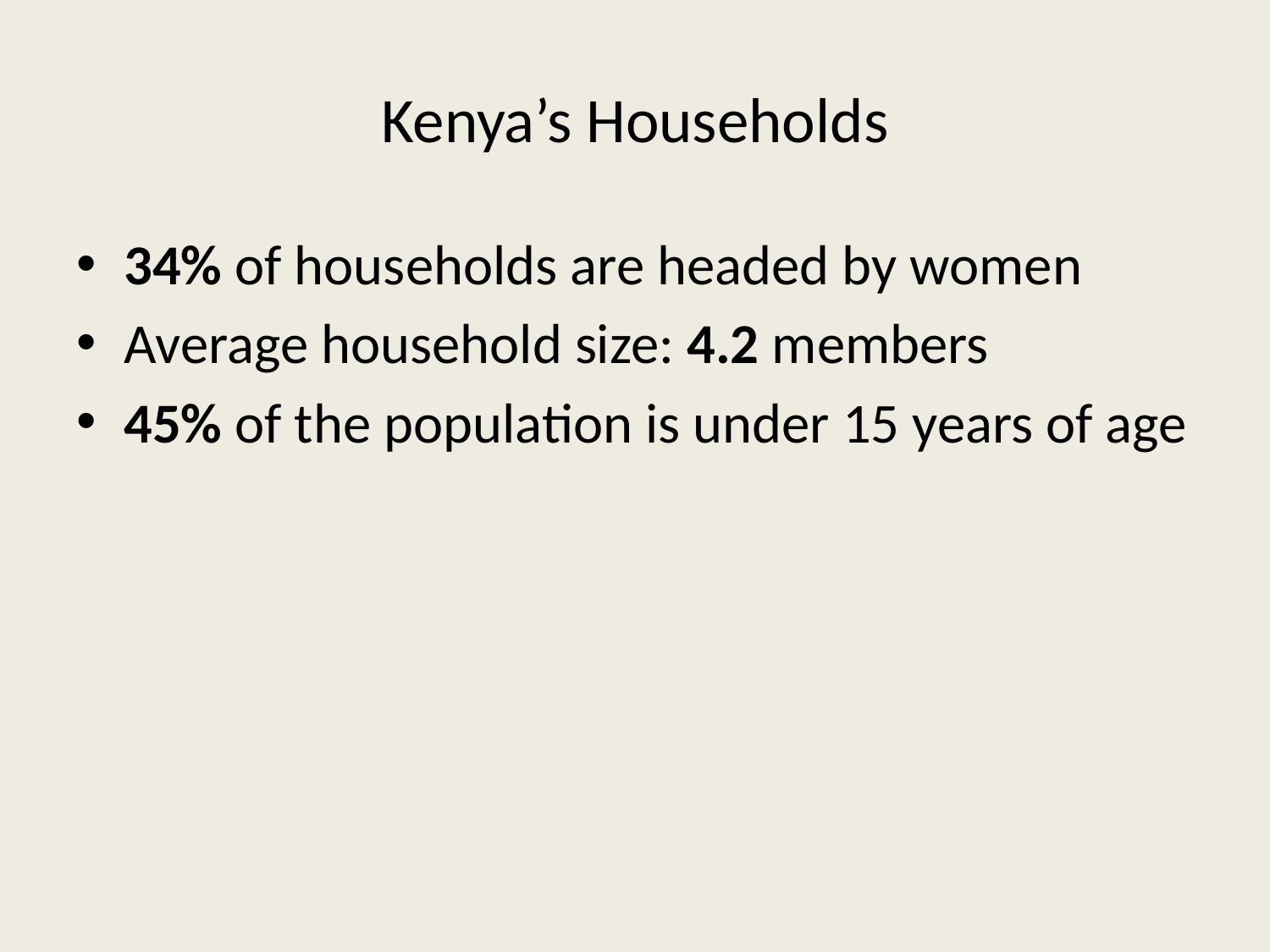

# Kenya’s Households
34% of households are headed by women
Average household size: 4.2 members
45% of the population is under 15 years of age